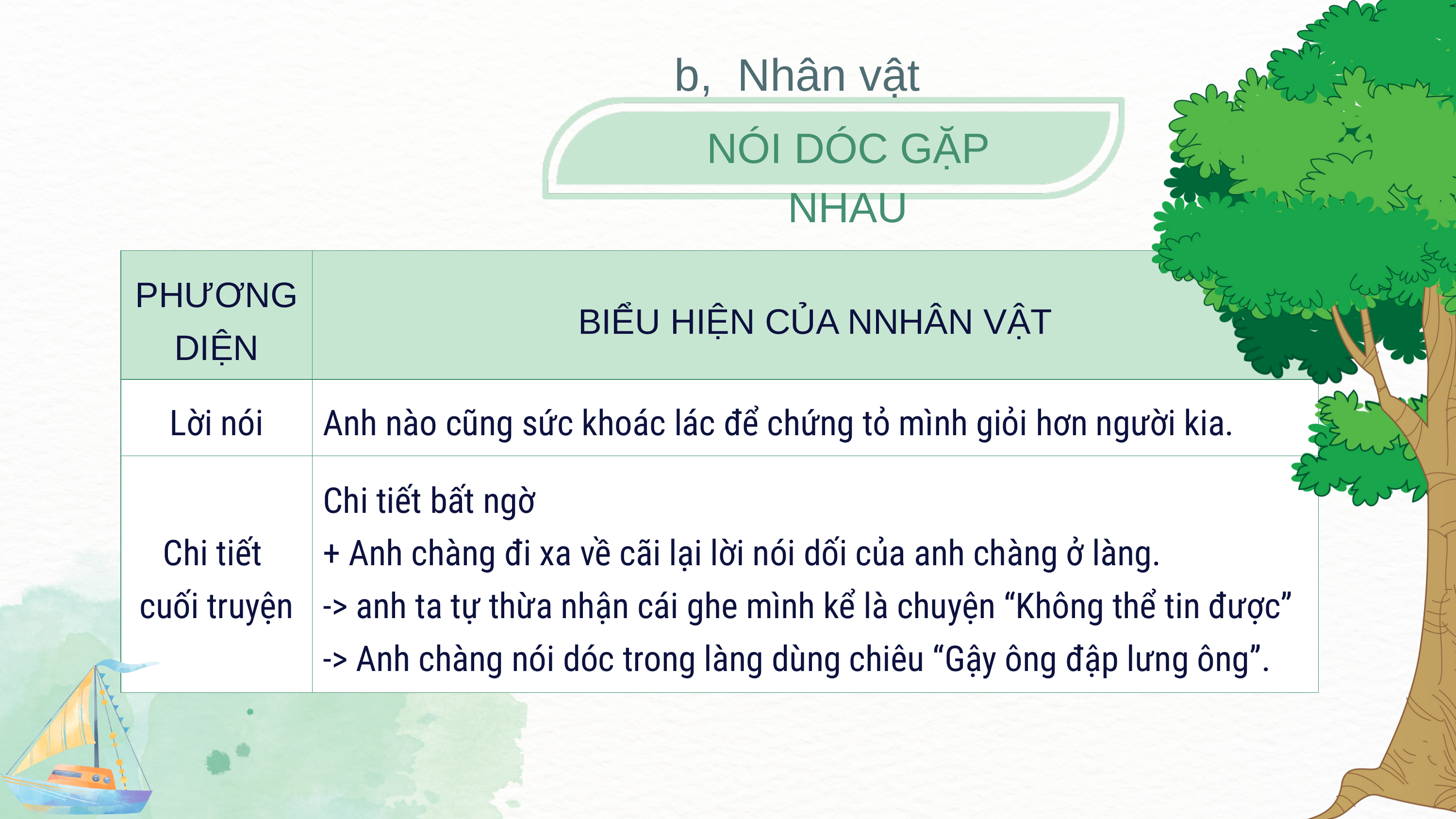

b,  Nhân vật

NÓI DÓC GẶP NHAU
| PHƯƠNG DIỆN | BIỂU HIỆN CỦA NNHÂN VẬT |
| --- | --- |
| Lời nói | Anh nào cũng sức khoác lác để chứng tỏ mình giỏi hơn người kia. |
| Chi tiết cuối truyện | Chi tiết bất ngờ + Anh chàng đi xa về cãi lại lời nói dối của anh chàng ở làng. -> anh ta tự thừa nhận cái ghe mình kể là chuyện “Không thể tin được” -> Anh chàng nói dóc trong làng dùng chiêu “Gậy ông đập lưng ông”. |